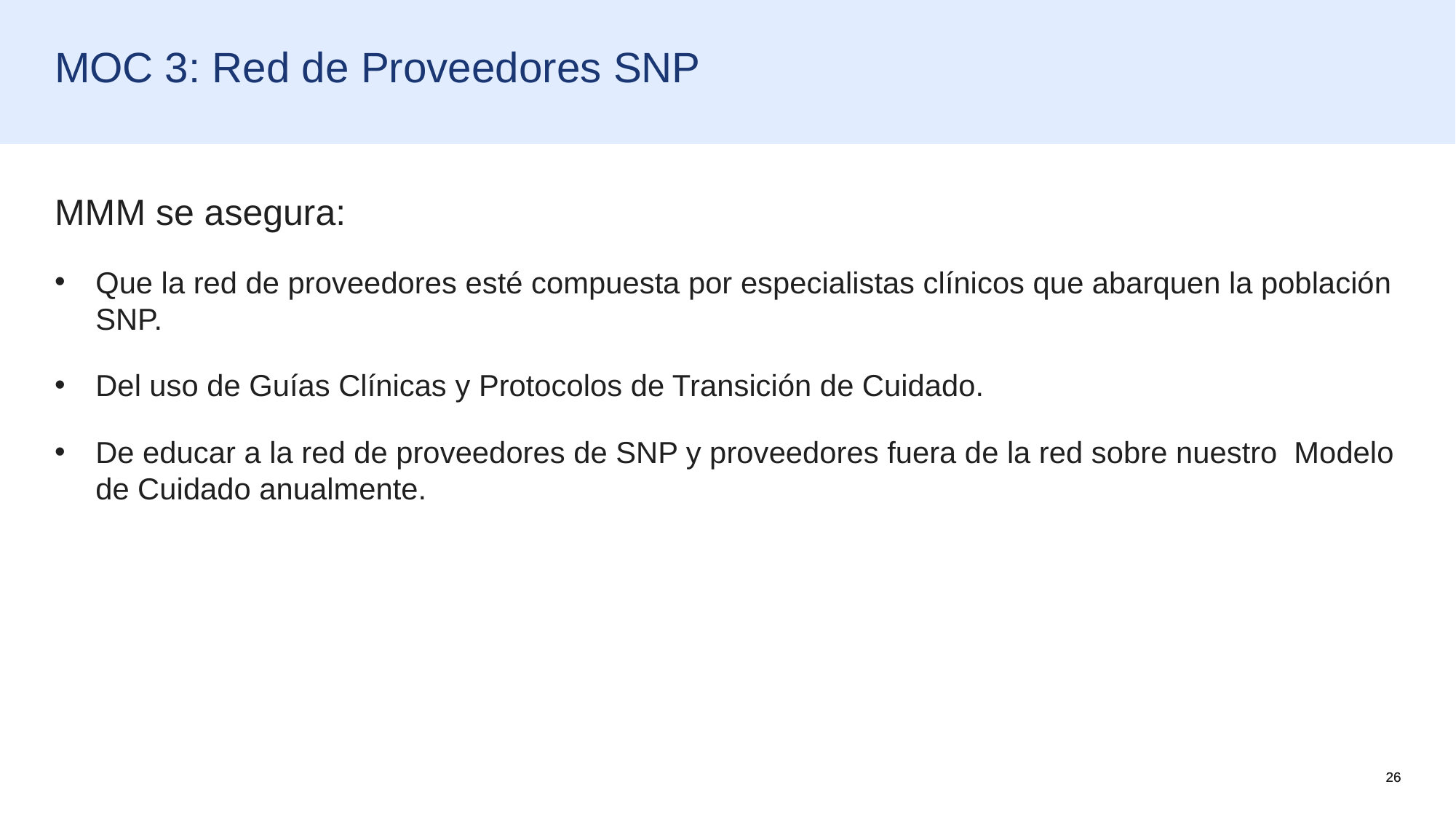

# MOC 3: Red de Proveedores SNP
MMM se asegura:
Que la red de proveedores esté compuesta por especialistas clínicos que abarquen la población SNP.
Del uso de Guías Clínicas y Protocolos de Transición de Cuidado.
De educar a la red de proveedores de SNP y proveedores fuera de la red sobre nuestro  Modelo de Cuidado anualmente.